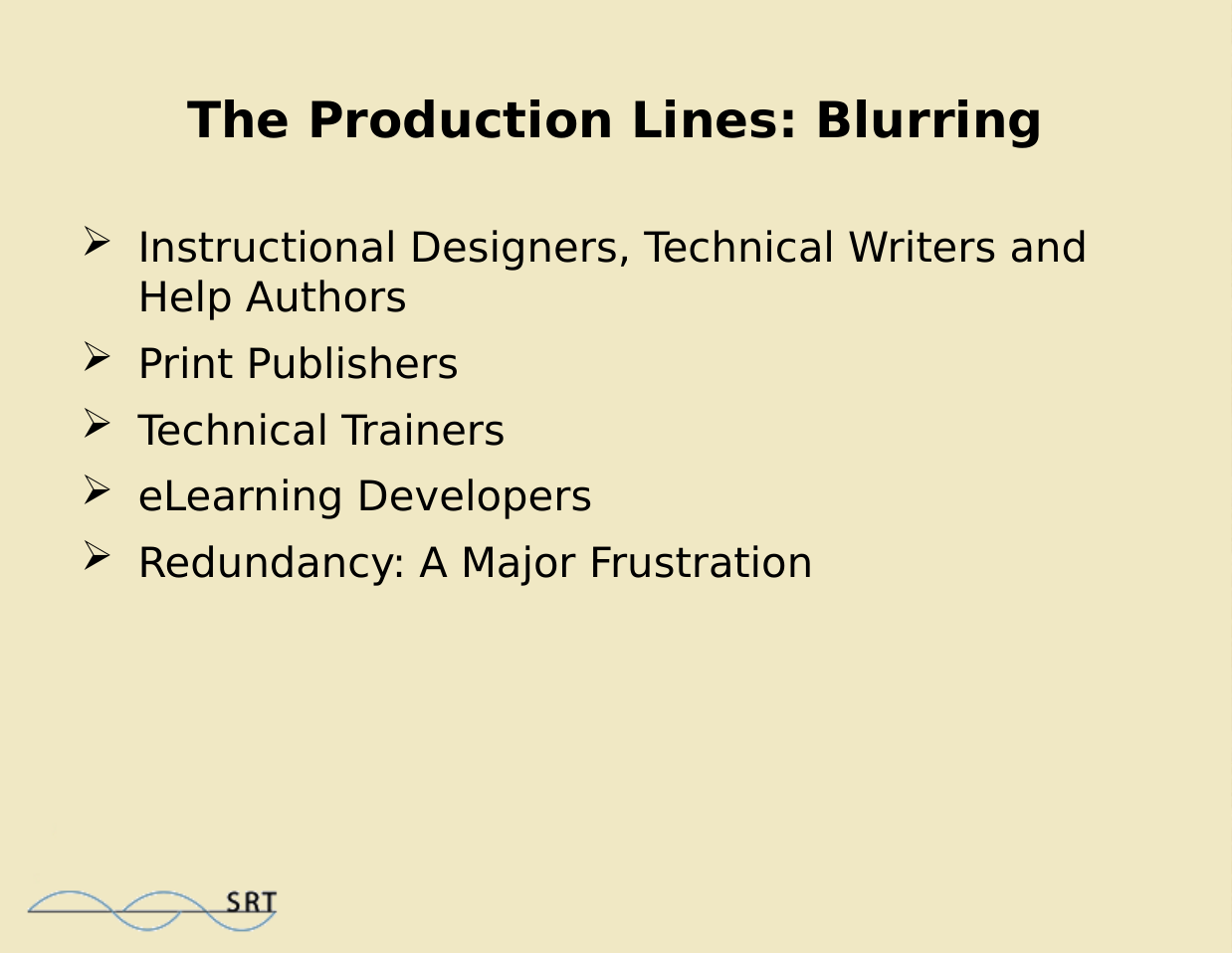

# The Production Lines: Blurring
Instructional Designers, Technical Writers and Help Authors
Print Publishers
Technical Trainers
eLearning Developers
Redundancy: A Major Frustration